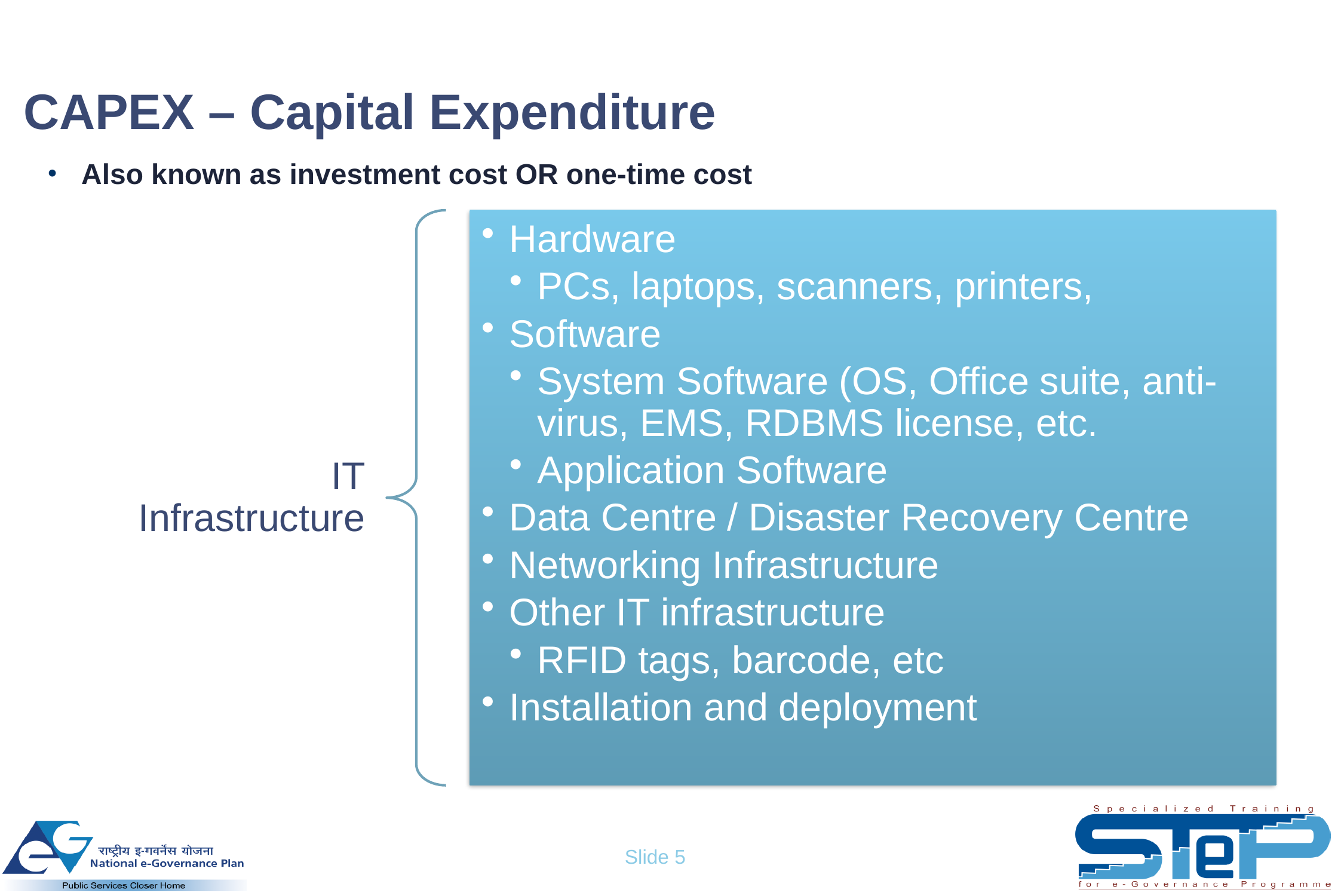

# CAPEX – Capital Expenditure
Also known as investment cost OR one-time cost

IT Infrastructure
Hardware
PCs, laptops, scanners, printers,
Software
System Software (OS, Office suite, anti-virus, EMS, RDBMS license, etc.
Application Software
Data Centre / Disaster Recovery Centre
Networking Infrastructure
Other IT infrastructure
RFID tags, barcode, etc
Installation and deployment